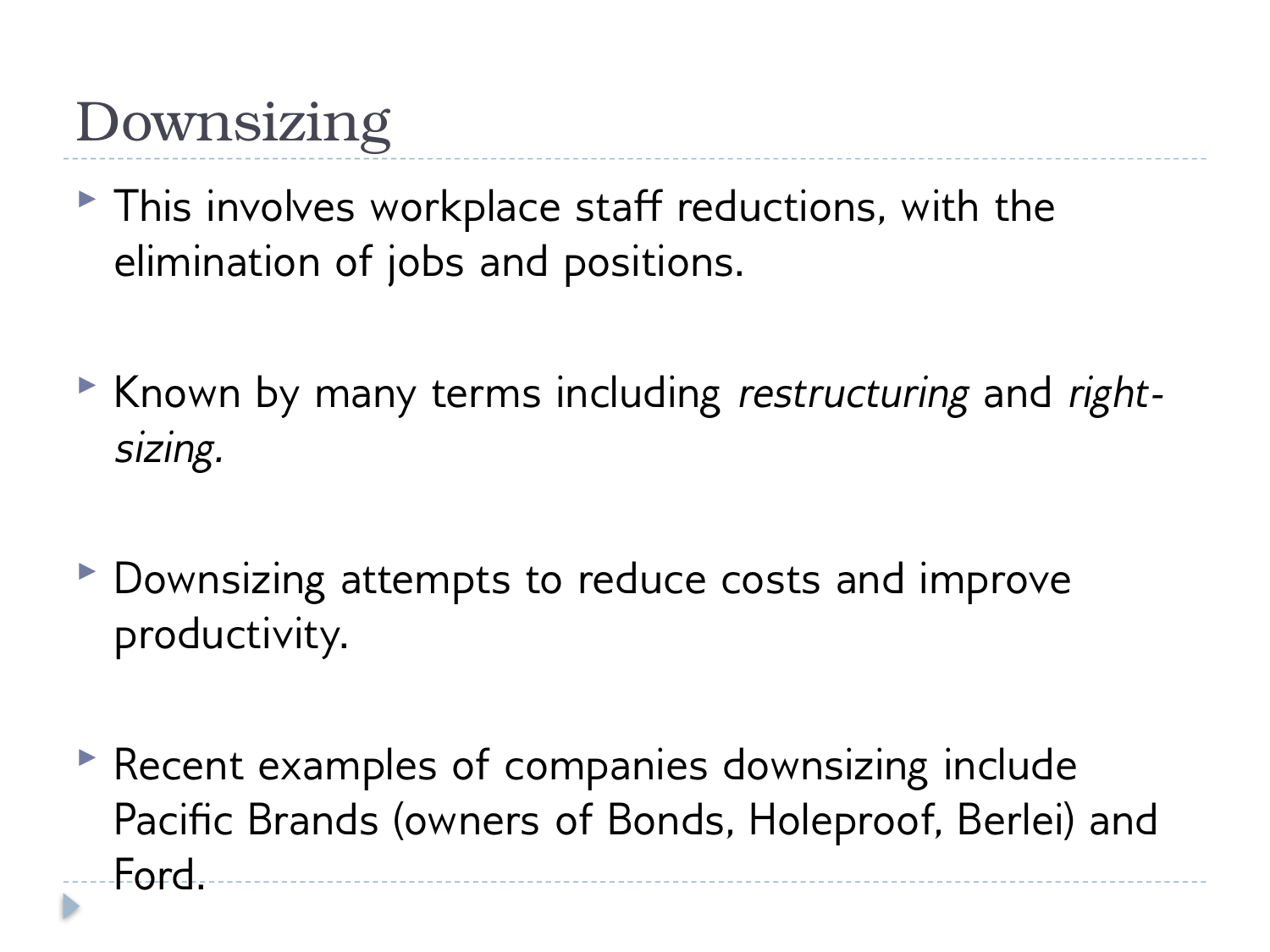

# Downsizing
This involves workplace staff reductions, with the elimination of jobs and positions.

Known by many terms including restructuring and right-sizing.

Downsizing attempts to reduce costs and improve productivity.

Recent examples of companies downsizing include Pacific Brands (owners of Bonds, Holeproof, Berlei) and Ford.